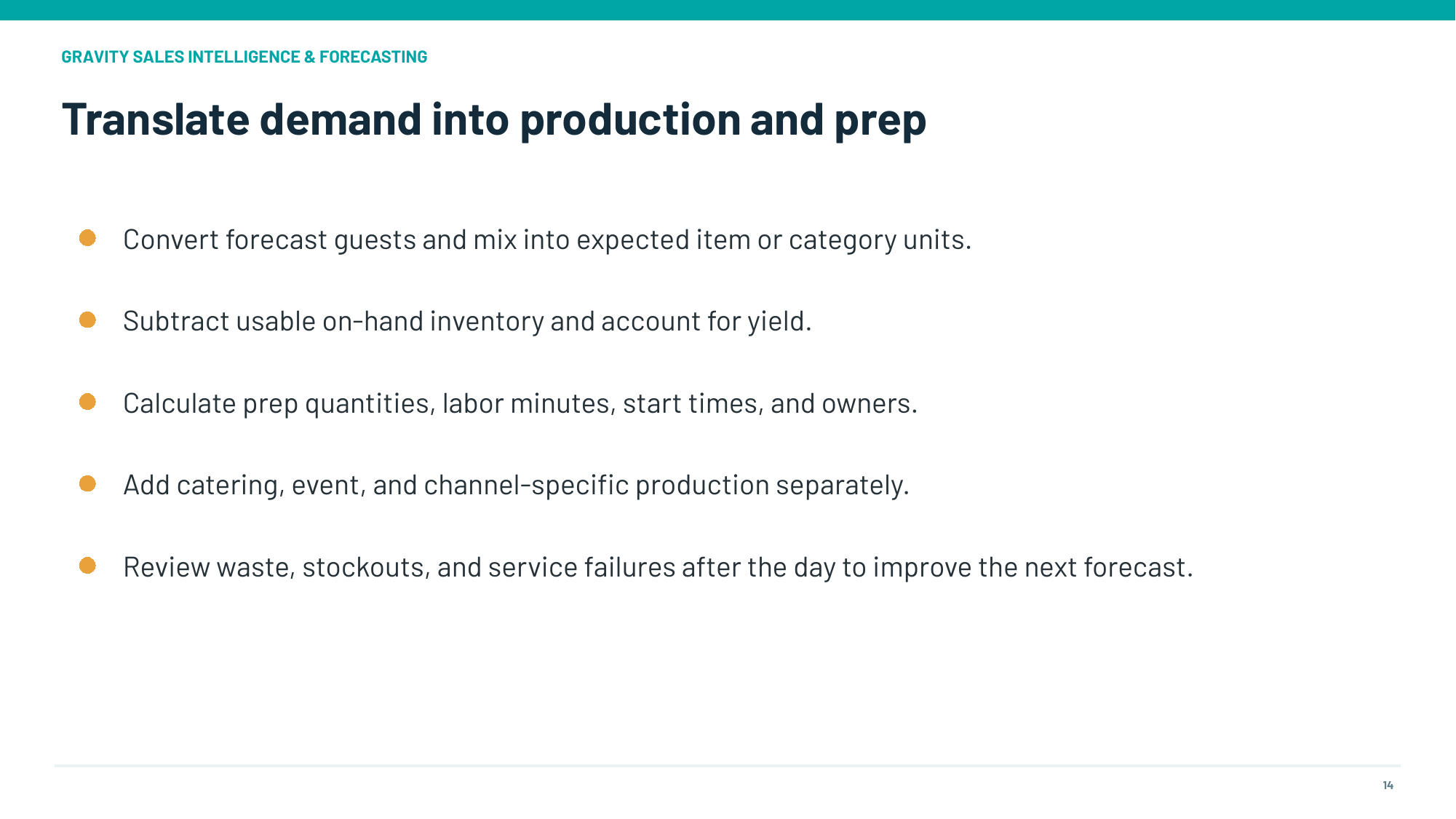

GRAVITY SALES INTELLIGENCE & FORECASTING
Translate demand into production and prep
Convert forecast guests and mix into expected item or category units.

Subtract usable on-hand inventory and account for yield.

Calculate prep quantities, labor minutes, start times, and owners.

Add catering, event, and channel-specific production separately.

Review waste, stockouts, and service failures after the day to improve the next forecast.

14